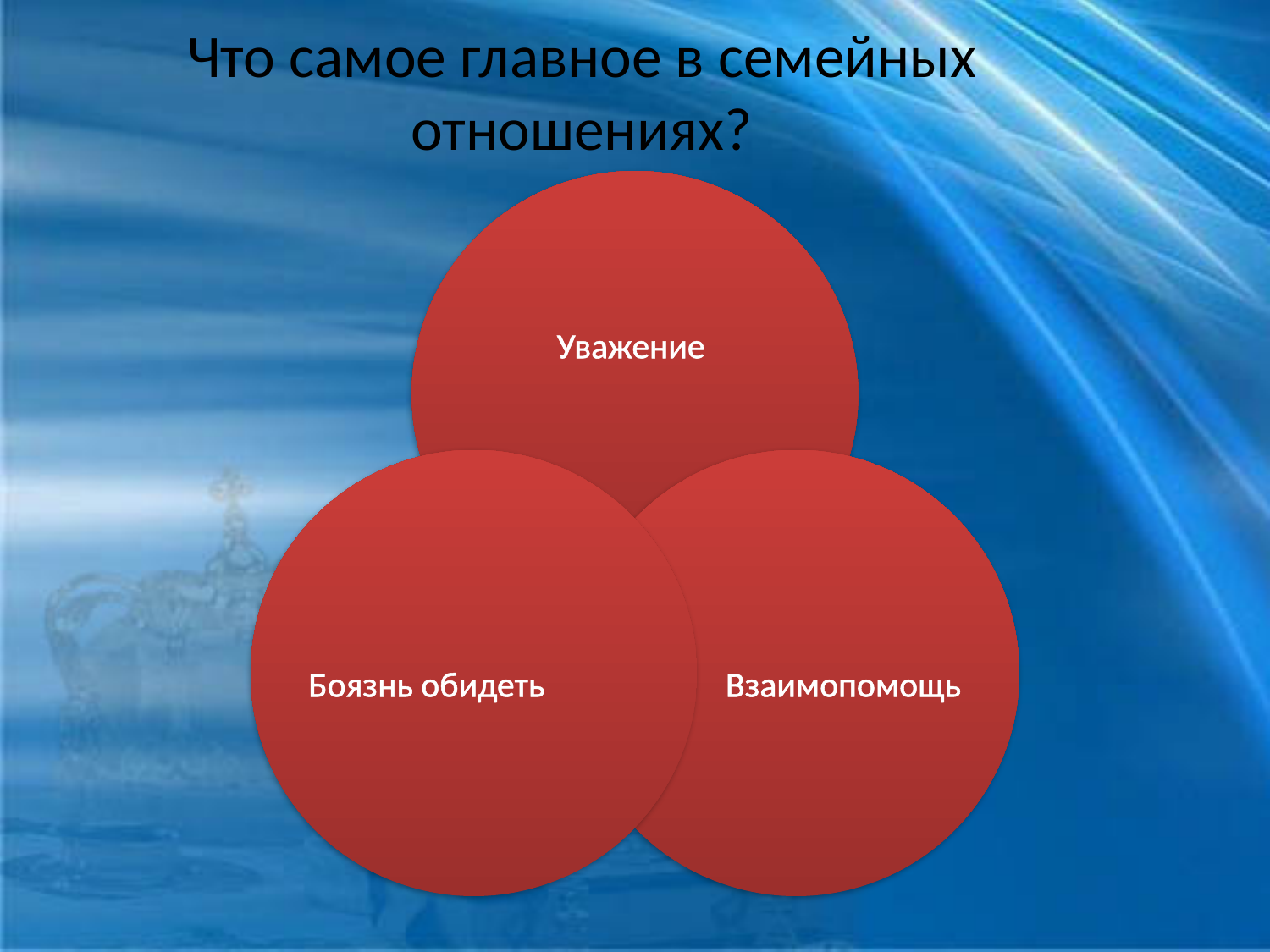

# Что самое главное в семейных отношениях?
Уважение
Взаимопомощь
Боязнь обидеть